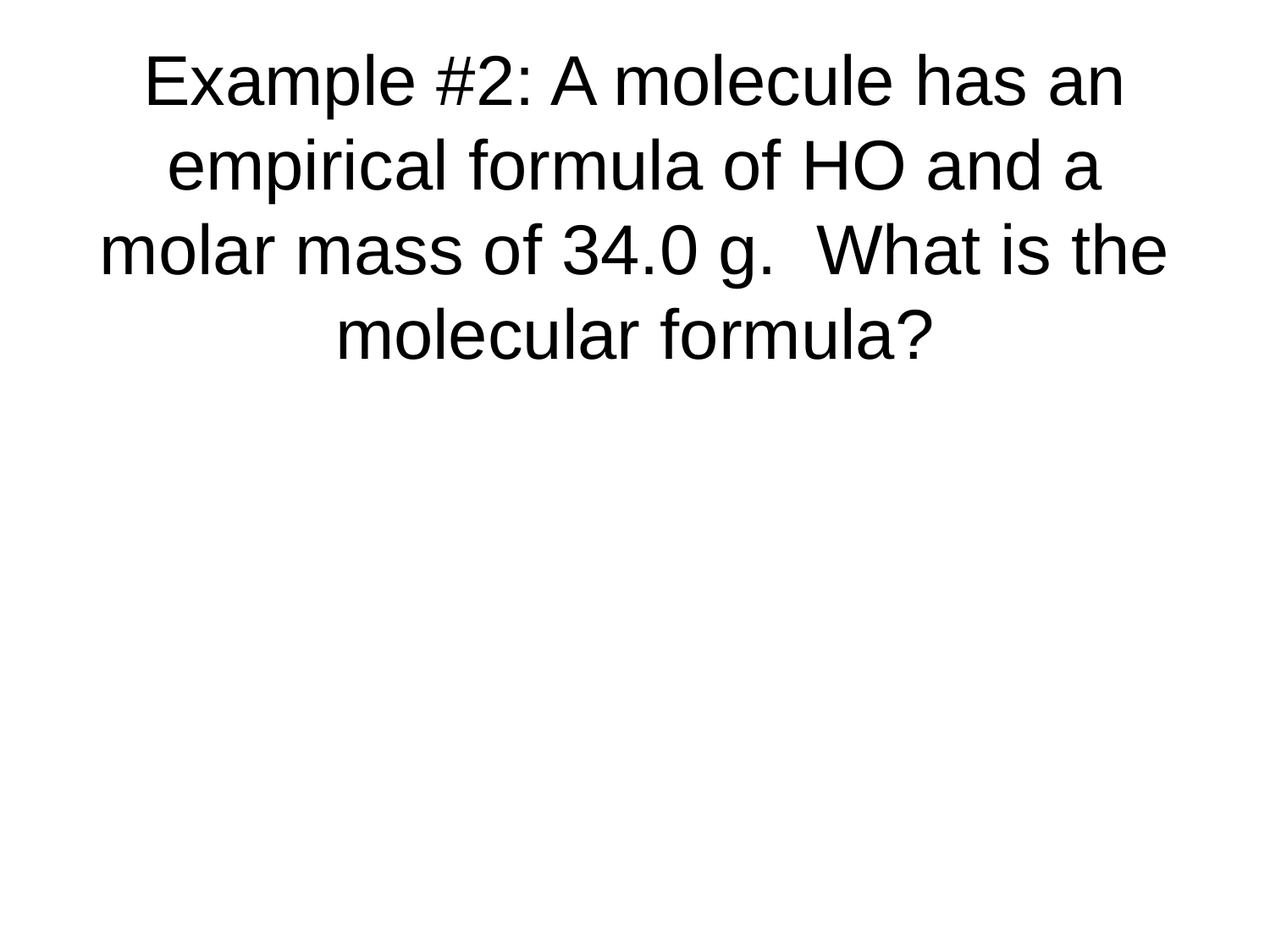

# Example #2: A molecule has an empirical formula of HO and a molar mass of 34.0 g.  What is the molecular formula?